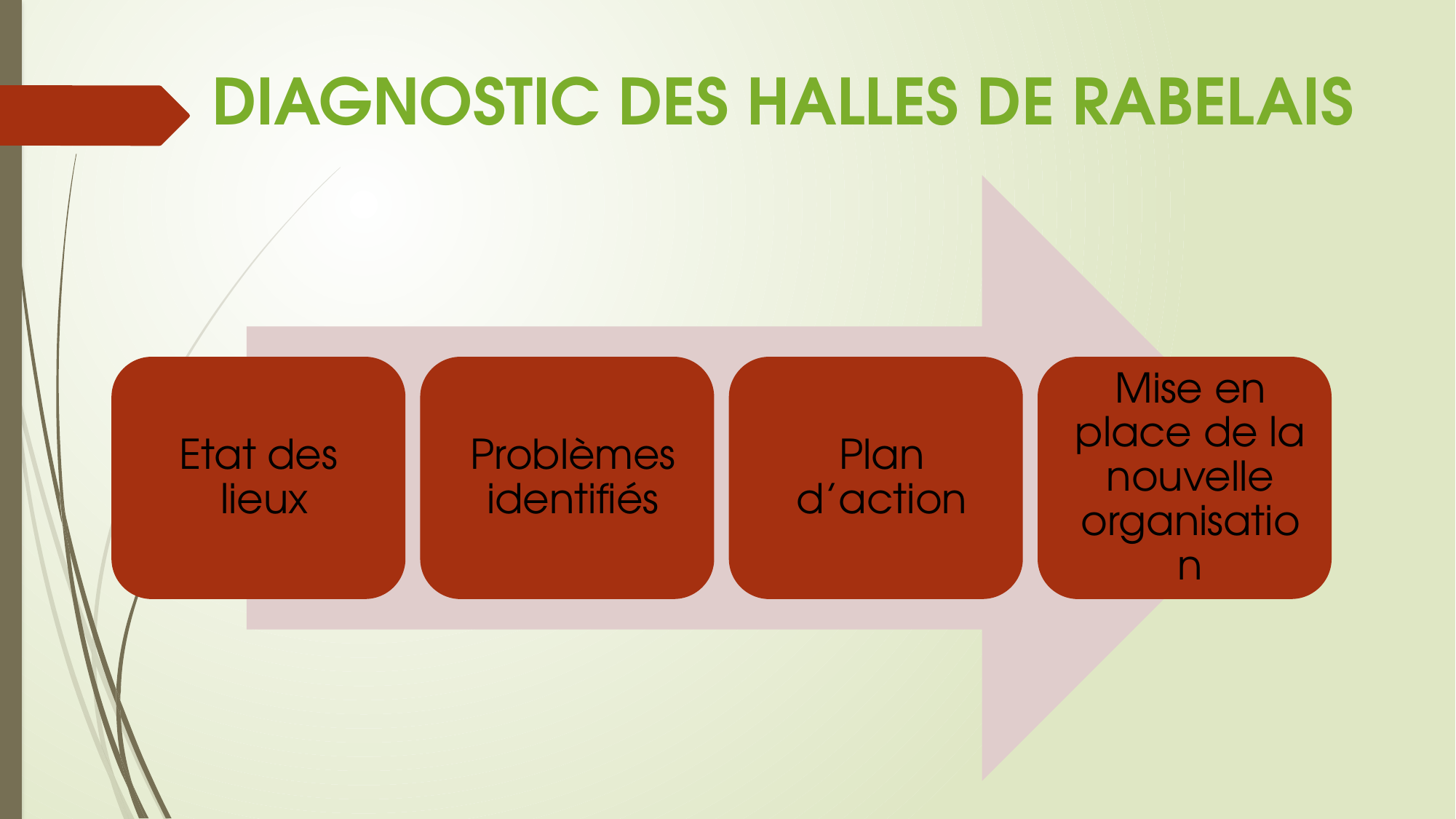

# Diagnostic des Halles de Rabelais
Etat des  lieux
Problèmes identifiés
Plan d’action
Mise en place de la nouvelle organisation